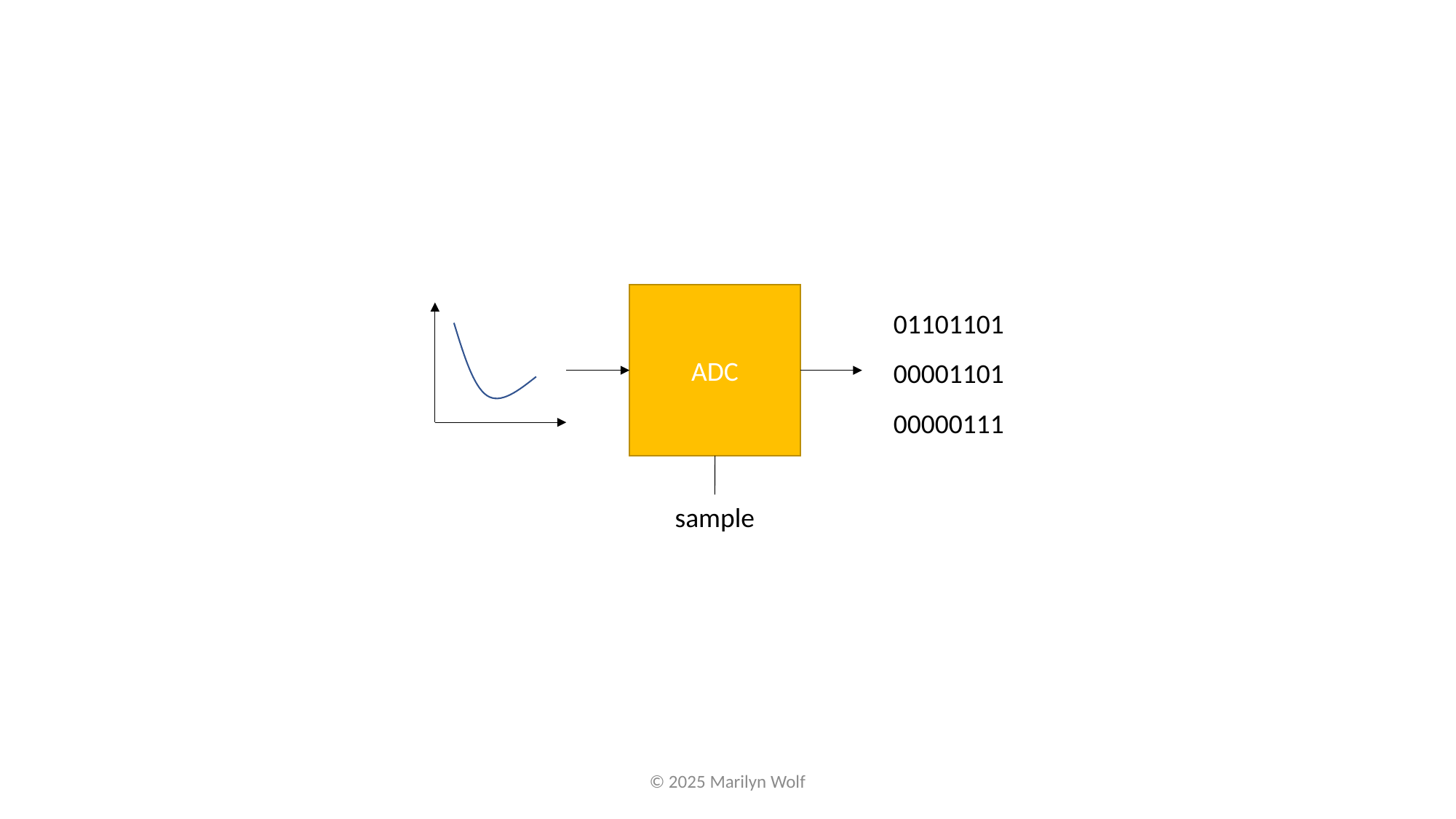

ADC
01101101

00001101
00000111
sample
© 2025 Marilyn Wolf